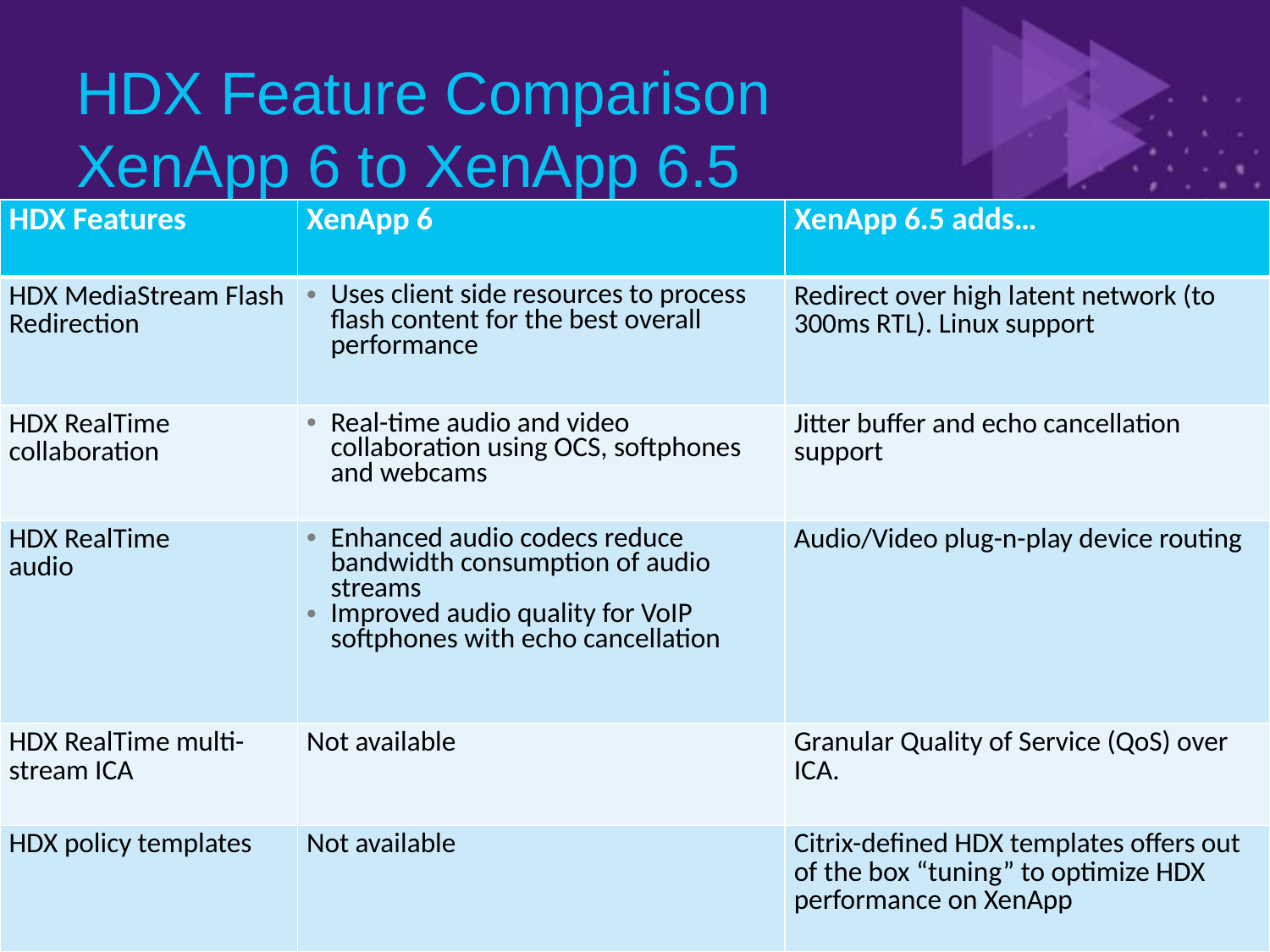

# HDX Feature Comparison XenApp 6 to XenApp 6.5
| HDX Features | XenApp 6 | XenApp 6.5 adds… |
| --- | --- | --- |
| HDX MediaStream Flash Redirection | Uses client side resources to process flash content for the best overall performance | Redirect over high latent network (to 300ms RTL). Linux support |
| HDX RealTime collaboration | Real-time audio and video collaboration using OCS, softphones and webcams | Jitter buffer and echo cancellation support |
| HDX RealTime audio | Enhanced audio codecs reduce bandwidth consumption of audio streams Improved audio quality for VoIP softphones with echo cancellation | Audio/Video plug-n-play device routing |
| HDX RealTime multi-stream ICA | Not available | Granular Quality of Service (QoS) over ICA. |
| HDX policy templates | Not available | Citrix-defined HDX templates offers out of the box “tuning” to optimize HDX performance on XenApp |